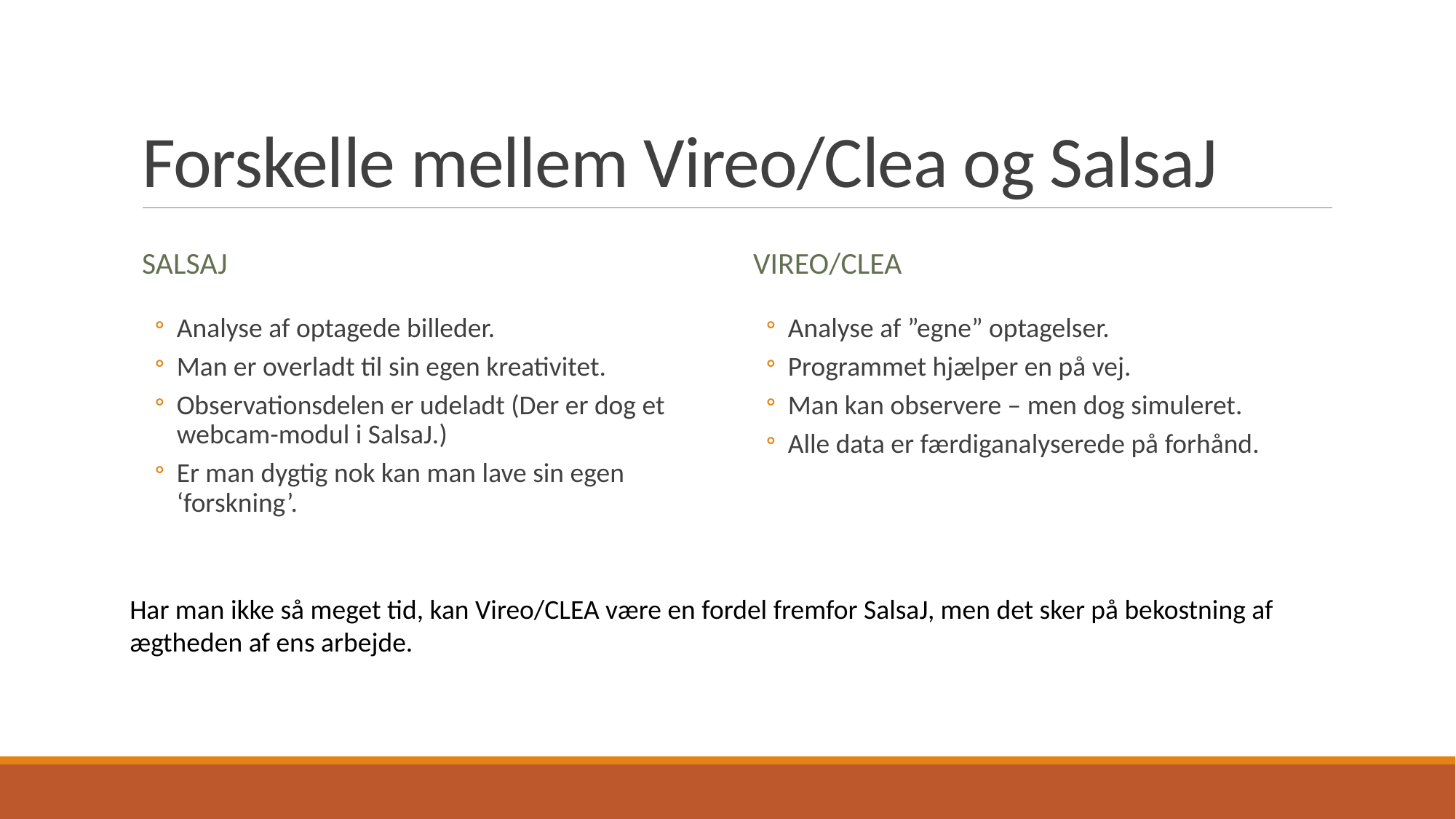

# Forskelle mellem Vireo/Clea og SalsaJ
SalsaJ
VIREO/CLEA
Analyse af optagede billeder.
Man er overladt til sin egen kreativitet.
Observationsdelen er udeladt (Der er dog et webcam-modul i SalsaJ.)
Er man dygtig nok kan man lave sin egen ‘forskning’.
Analyse af ”egne” optagelser.
Programmet hjælper en på vej.
Man kan observere – men dog simuleret.
Alle data er færdiganalyserede på forhånd.
Har man ikke så meget tid, kan Vireo/CLEA være en fordel fremfor SalsaJ, men det sker på bekostning af ægtheden af ens arbejde.